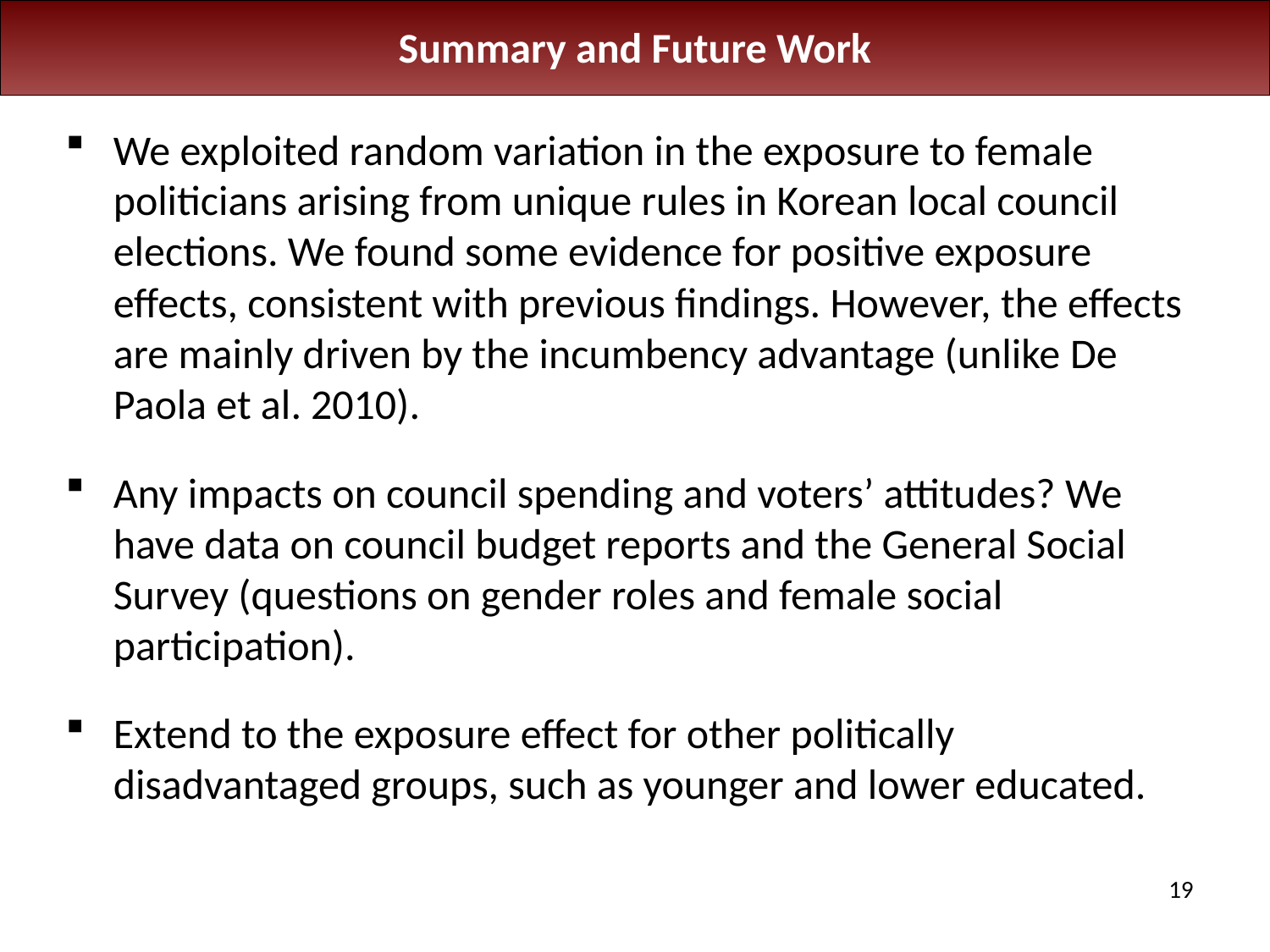

Summary and Future Work
We exploited random variation in the exposure to female politicians arising from unique rules in Korean local council elections. We found some evidence for positive exposure effects, consistent with previous findings. However, the effects are mainly driven by the incumbency advantage (unlike De Paola et al. 2010).

Any impacts on council spending and voters’ attitudes? We have data on council budget reports and the General Social Survey (questions on gender roles and female social participation).

Extend to the exposure effect for other politically disadvantaged groups, such as younger and lower educated.

19